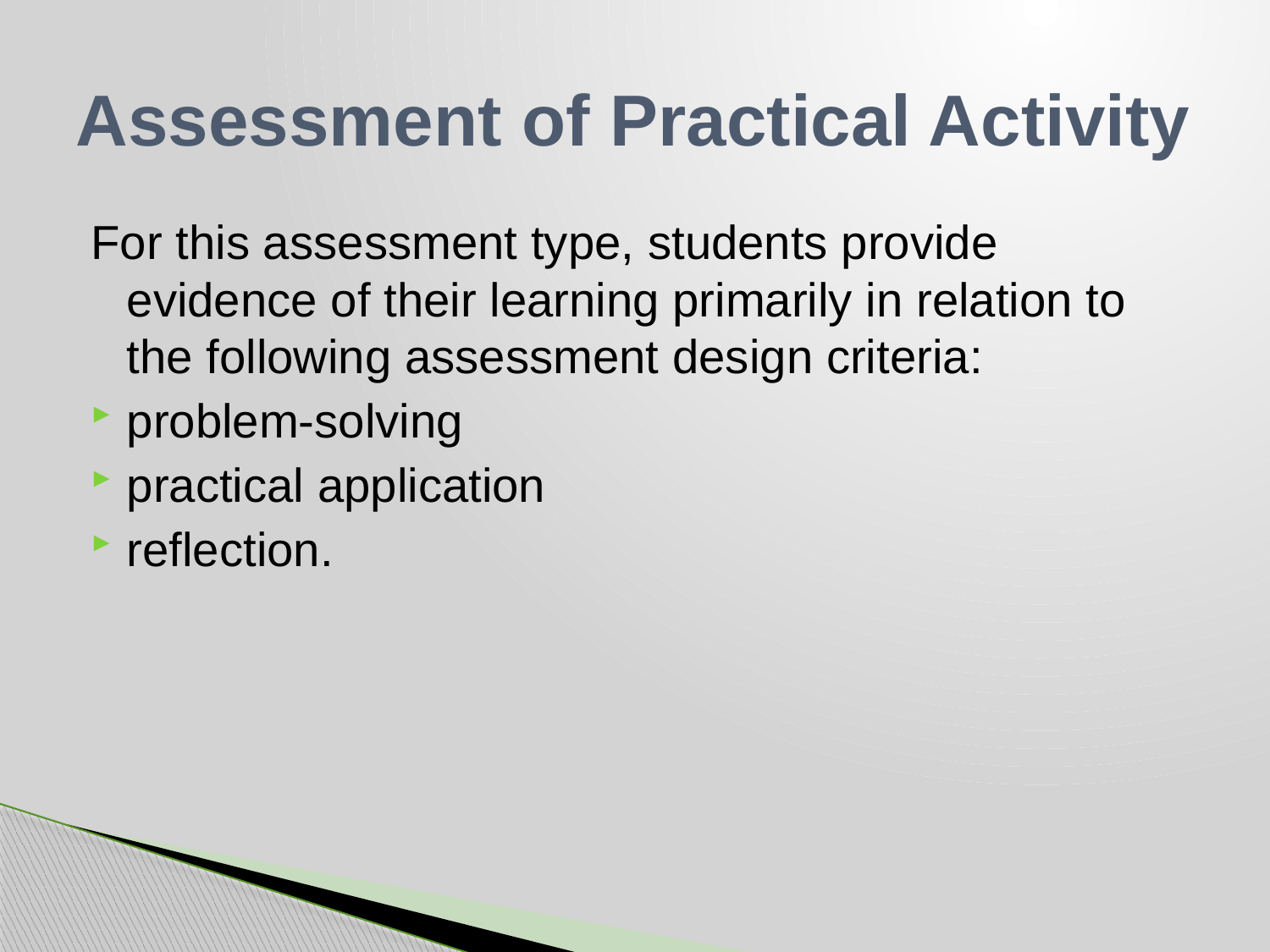

# Assessment of Practical Activity
For this assessment type, students provide evidence of their learning primarily in relation to the following assessment design criteria:
problem-solving
practical application
reflection.